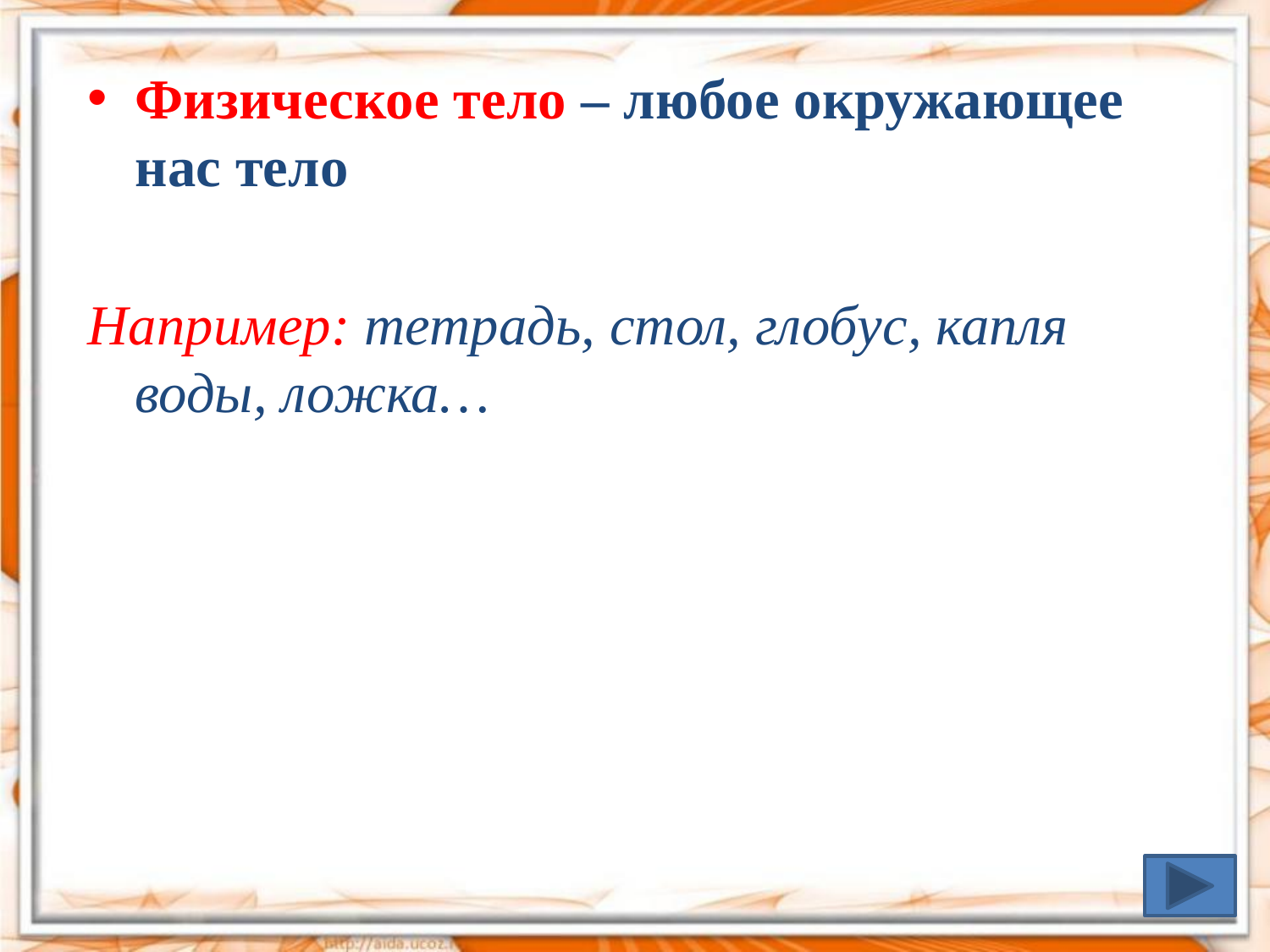

Физическое тело – любое окружающее нас тело

Например: тетрадь, стол, глобус, капля воды, ложка…